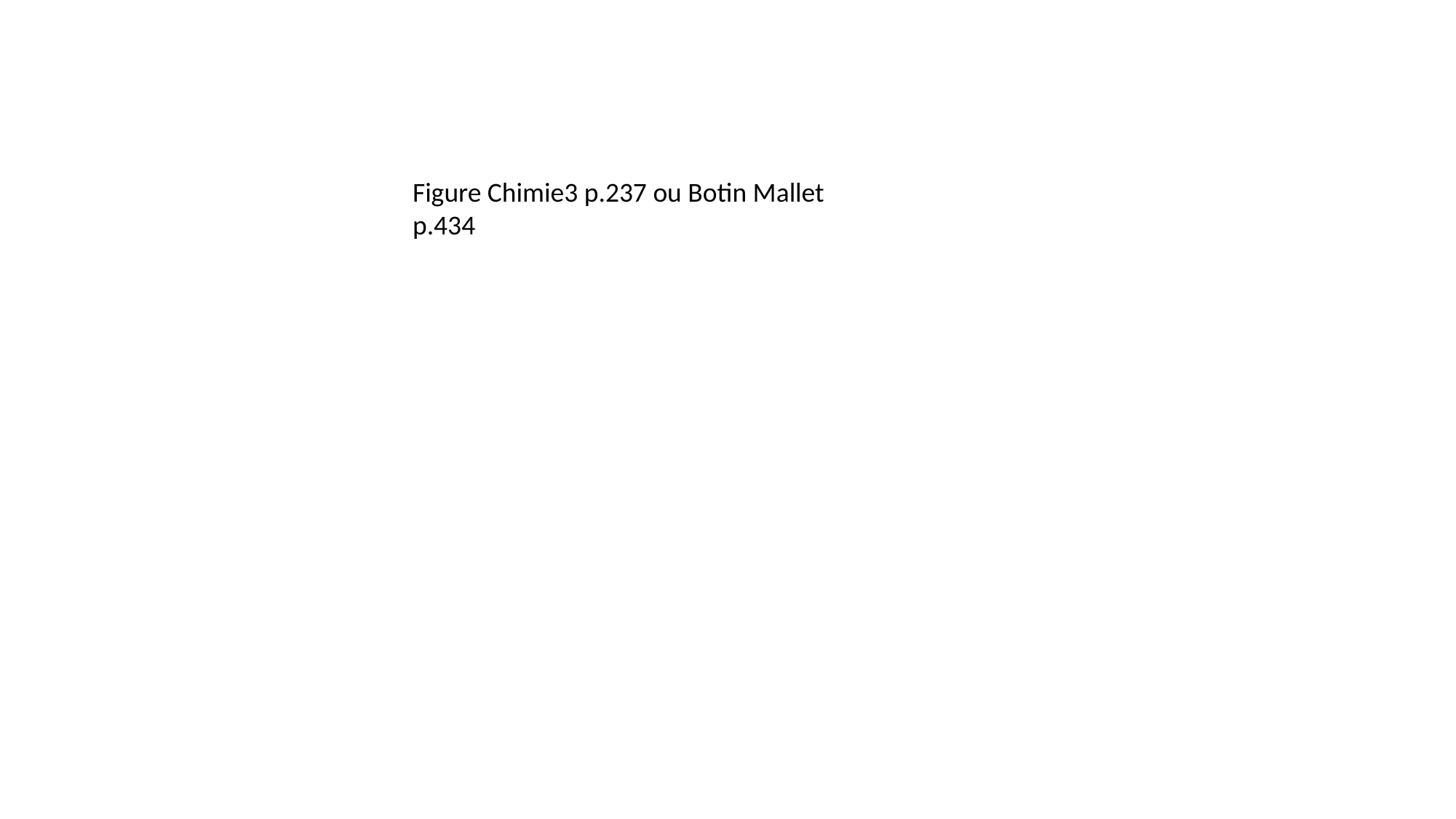

Figure Chimie3 p.237 ou Botin Mallet p.434